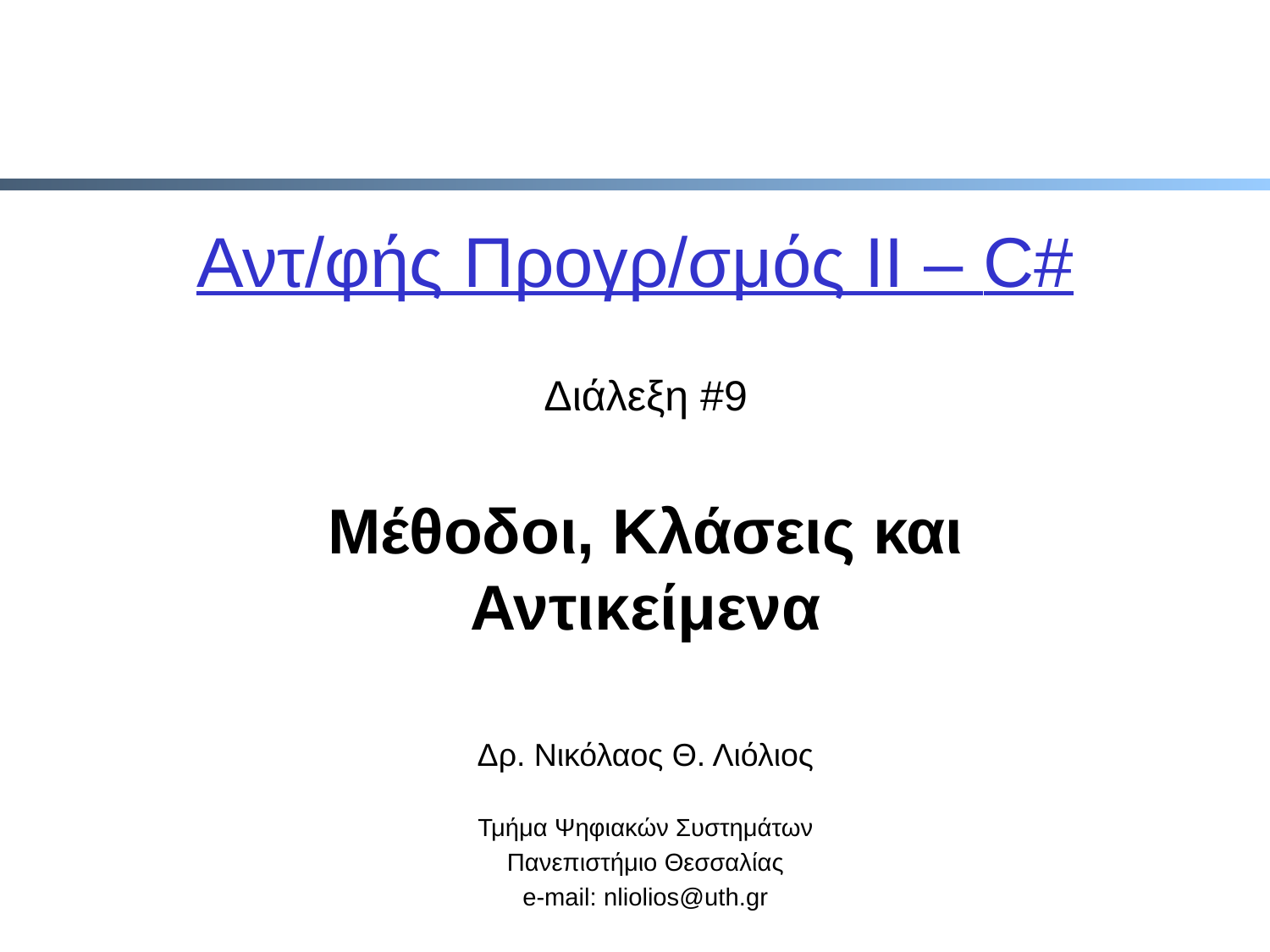

# Αντ/φής Προγρ/σμός ΙΙ – C#

Διάλεξη #9
Μέθοδοι, Κλάσεις και Αντικείμενα
Δρ. Νικόλαος Θ. Λιόλιος

Τμήμα Ψηφιακών Συστημάτων
Πανεπιστήμιο Θεσσαλίας
e-mail: nliolios@uth.gr